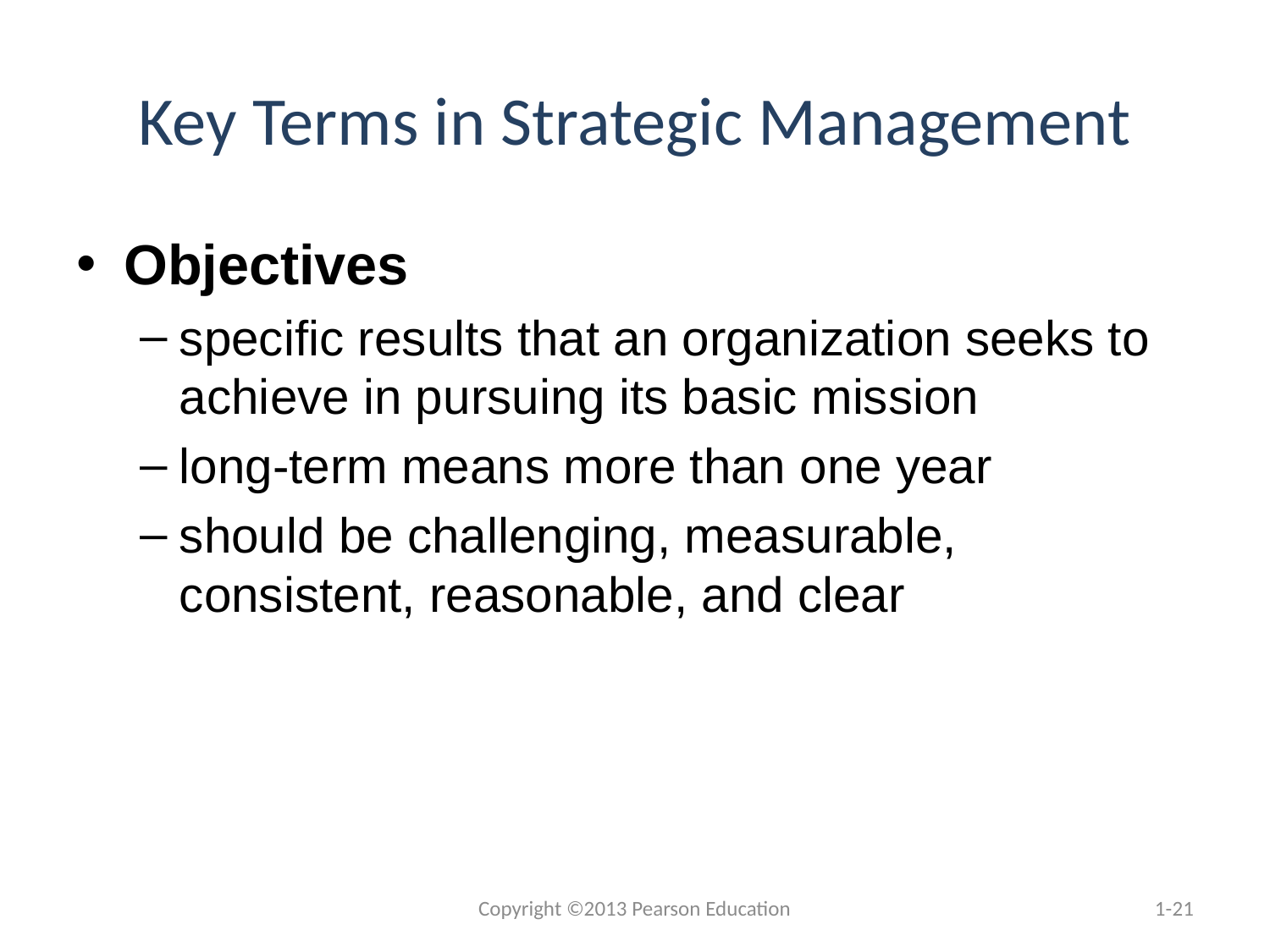

# Key Terms in Strategic Management
Objectives
specific results that an organization seeks to achieve in pursuing its basic mission
long-term means more than one year
should be challenging, measurable, consistent, reasonable, and clear
Copyright ©2013 Pearson Education
1-21